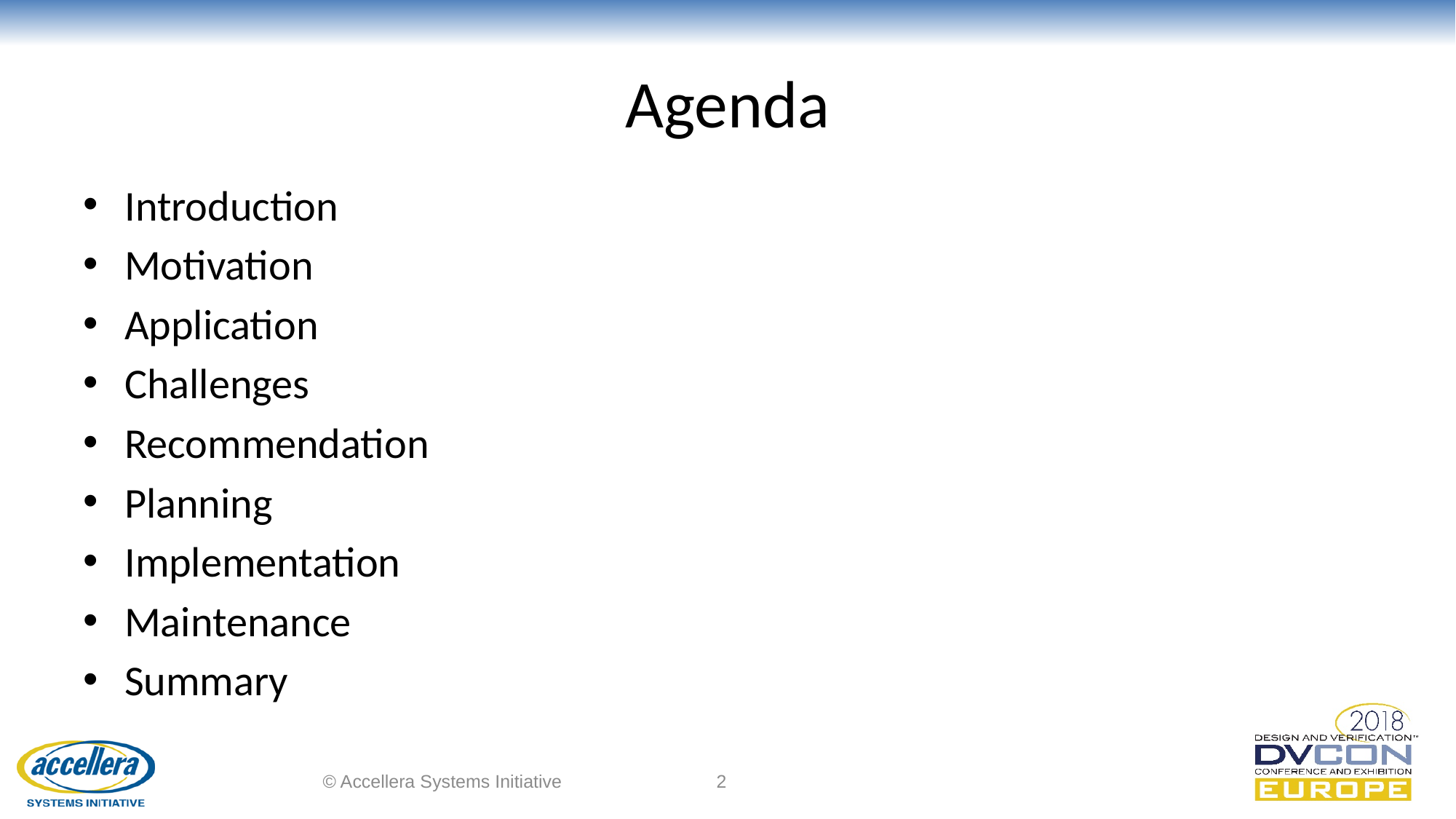

# Agenda
Introduction
Motivation
Application
Challenges
Recommendation
Planning
Implementation
Maintenance
Summary

© Accellera Systems Initiative
2